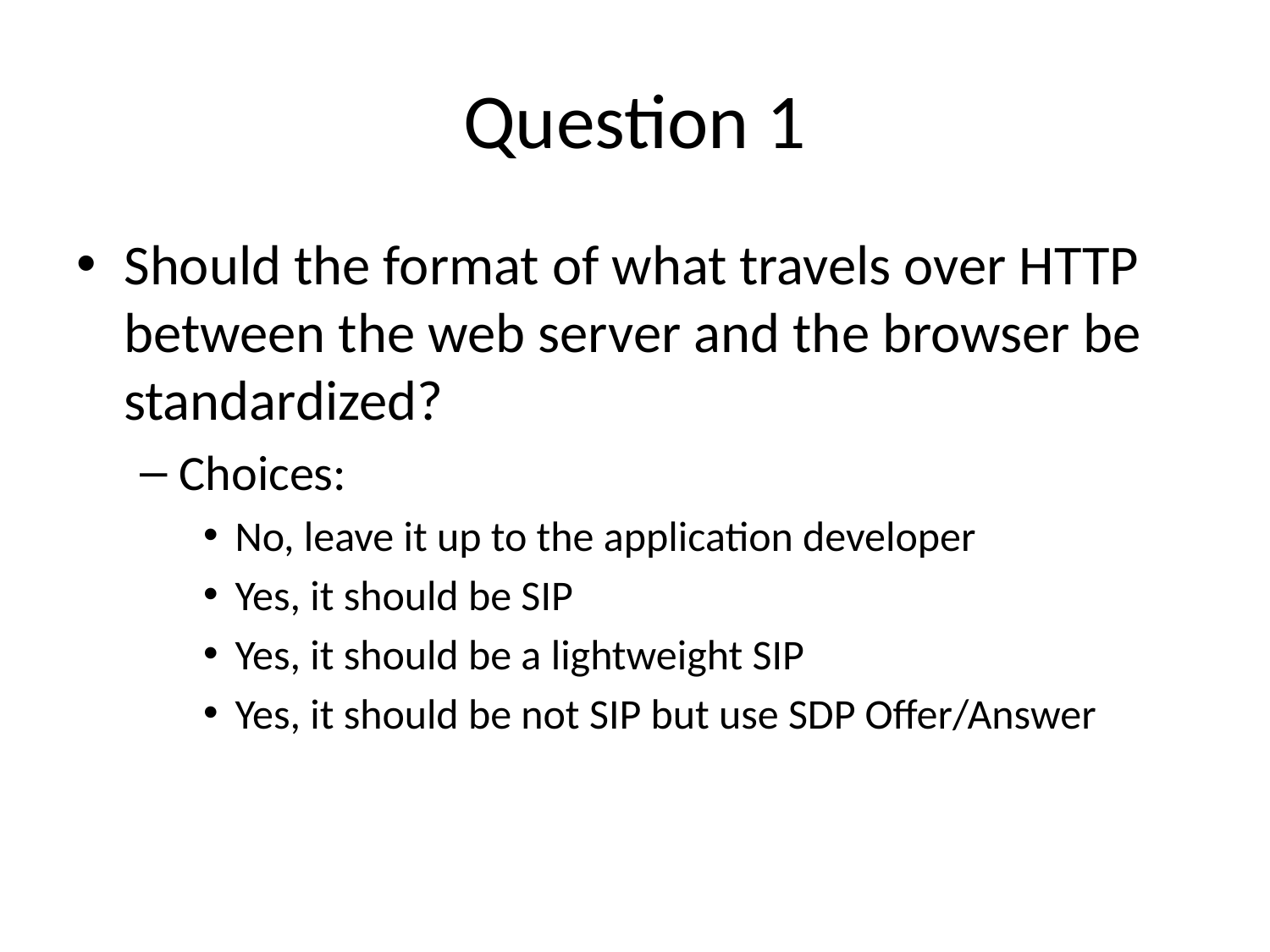

# Question 1
Should the format of what travels over HTTP between the web server and the browser be standardized?
Choices:
No, leave it up to the application developer
Yes, it should be SIP
Yes, it should be a lightweight SIP
Yes, it should be not SIP but use SDP Offer/Answer